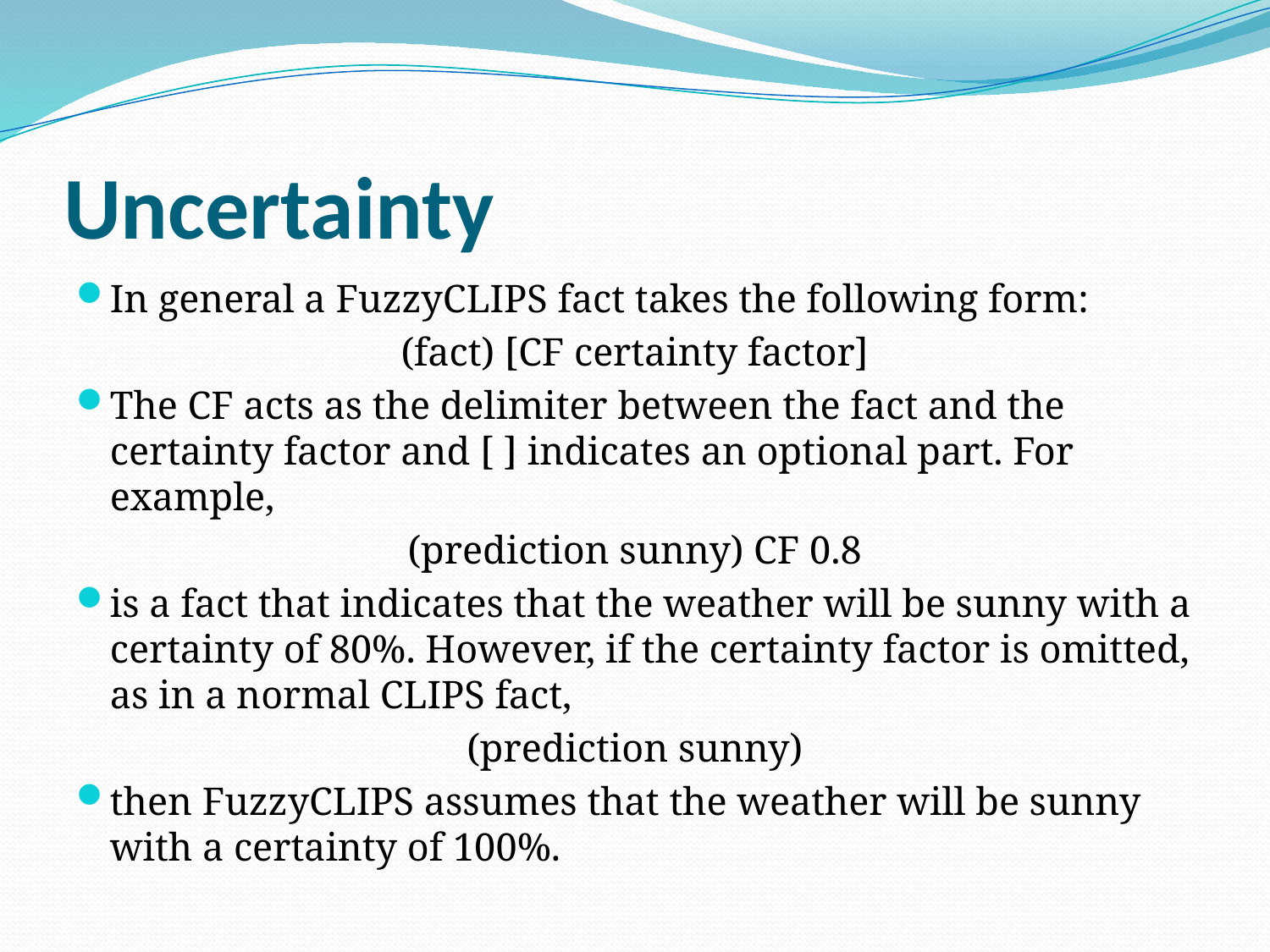

# Uncertainty
In general a FuzzyCLIPS fact takes the following form:
(fact) [CF certainty factor]
The CF acts as the delimiter between the fact and the certainty factor and [ ] indicates an optional part. For example,
(prediction sunny) CF 0.8
is a fact that indicates that the weather will be sunny with a certainty of 80%. However, if the certainty factor is omitted, as in a normal CLIPS fact,
(prediction sunny)
then FuzzyCLIPS assumes that the weather will be sunny with a certainty of 100%.